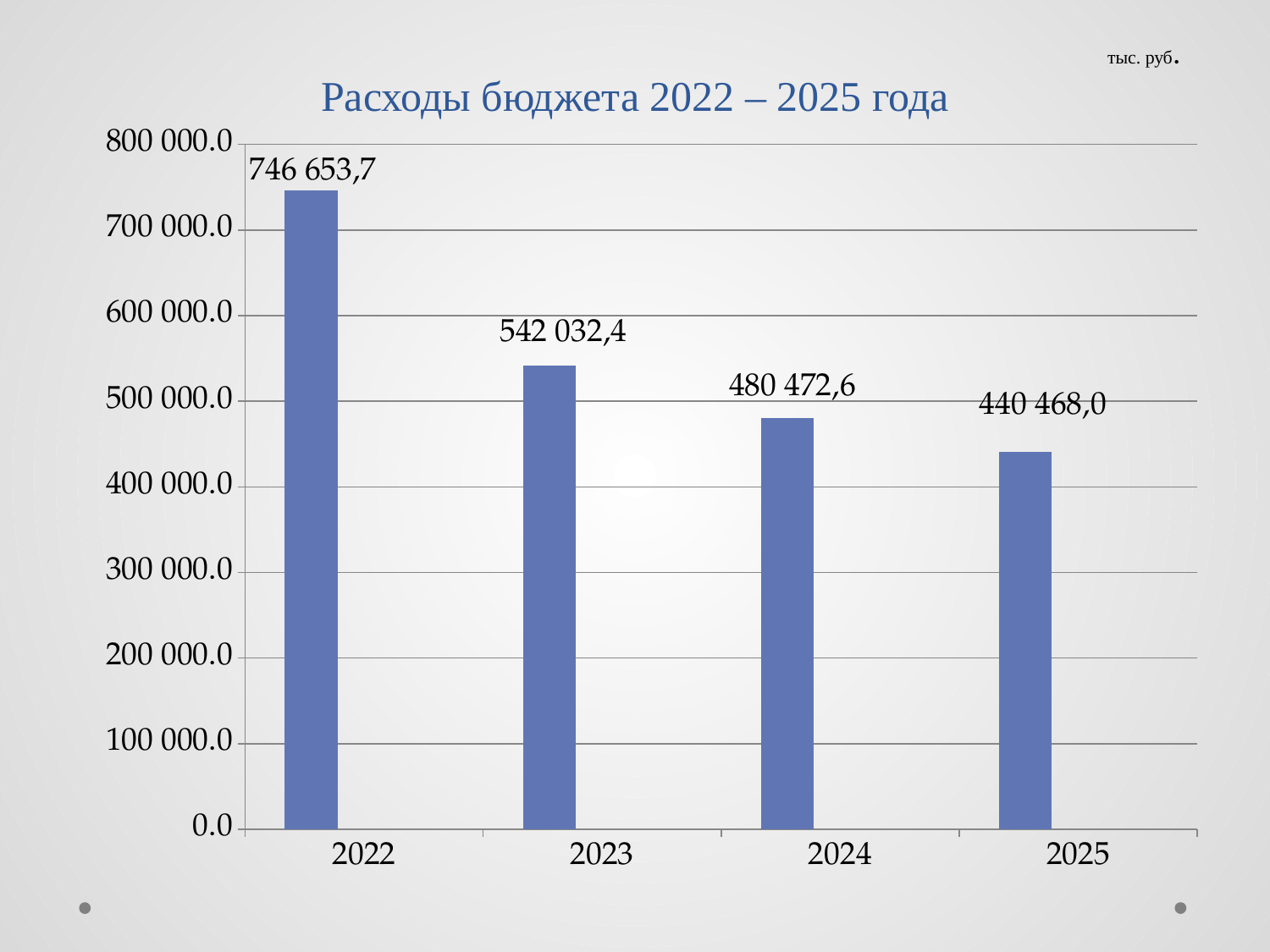

# Расходы бюджета 2022 – 2025 года
тыс. руб.

### Chart

| Category | Столбец1 | Столбец2 | Столбец3 |
|---|---|---|---|
| 2022 | 746653.7 | None | None |
| 2023 | 542032.4 | None | None |
| 2024 | 480472.6 | None | None |
| 2025 | 440468.0 | None | None |